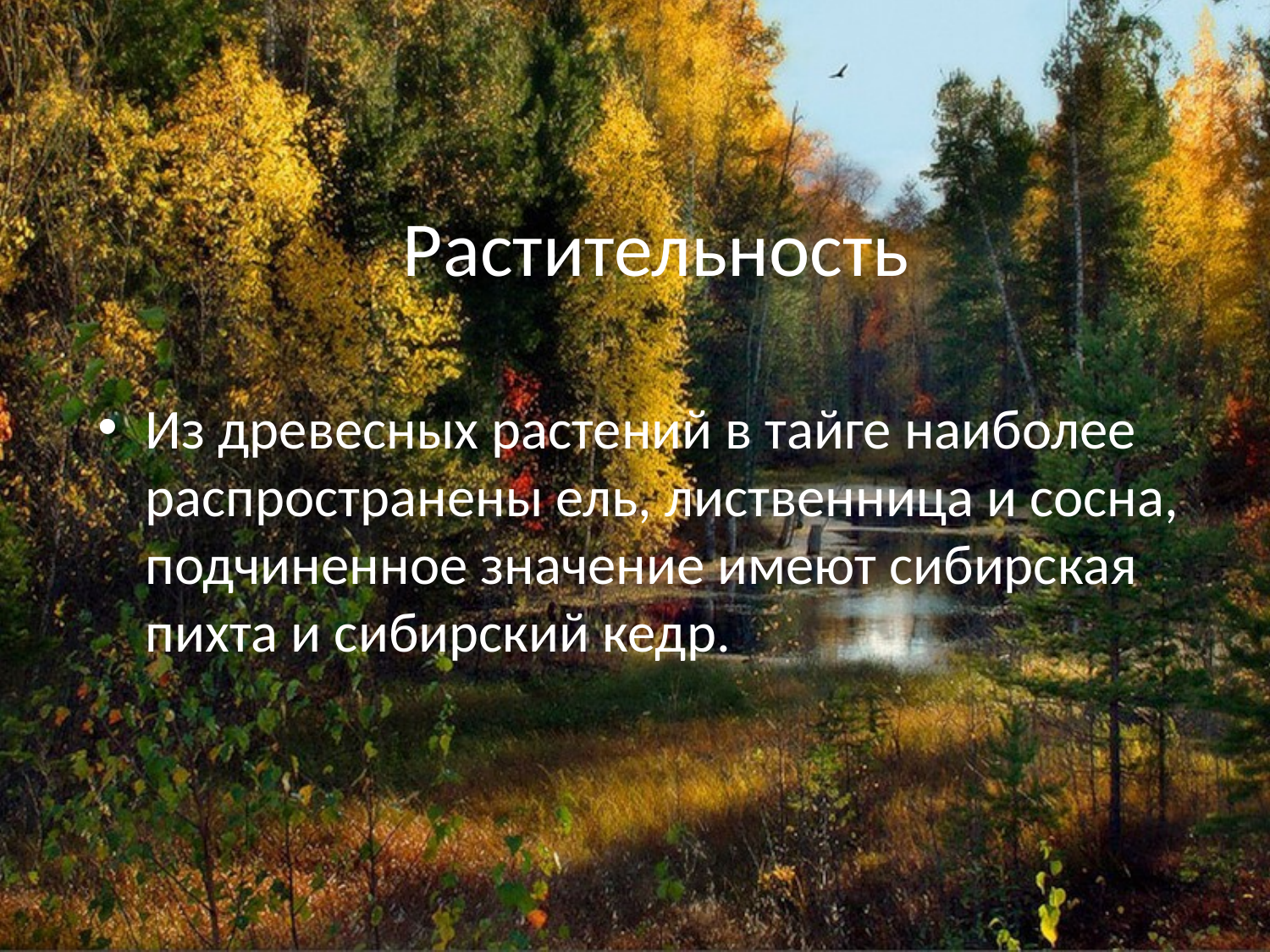

# Растительность
Из древесных растений в тайге наиболее распространены ель, лиственница и сосна, подчиненное значение имеют сибирская пихта и сибирский кедр.